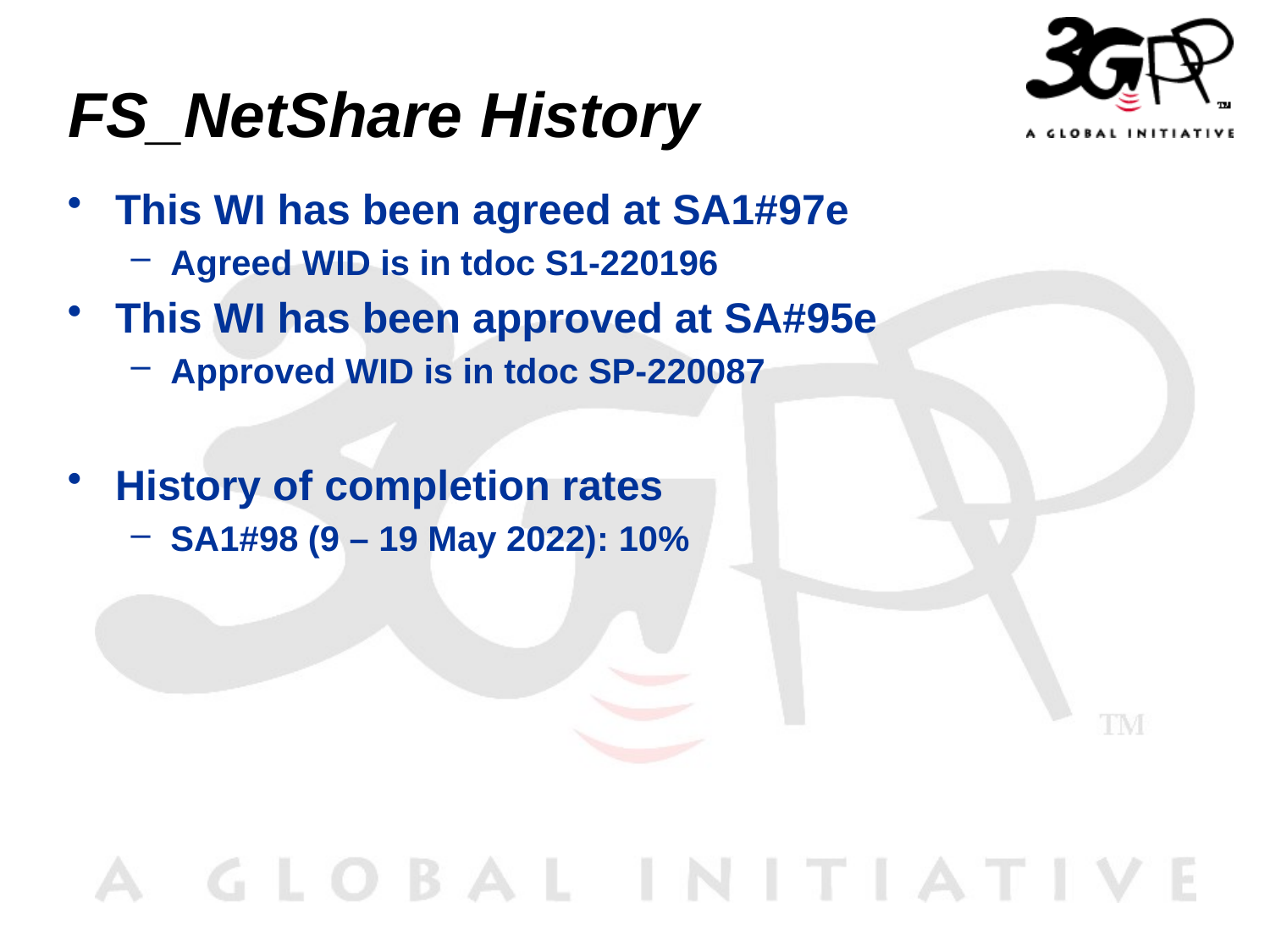

# FS_NetShare History
This WI has been agreed at SA1#97e
Agreed WID is in tdoc S1-220196
This WI has been approved at SA#95e
Approved WID is in tdoc SP-220087

History of completion rates
SA1#98 (9 – 19 May 2022): 10%

6